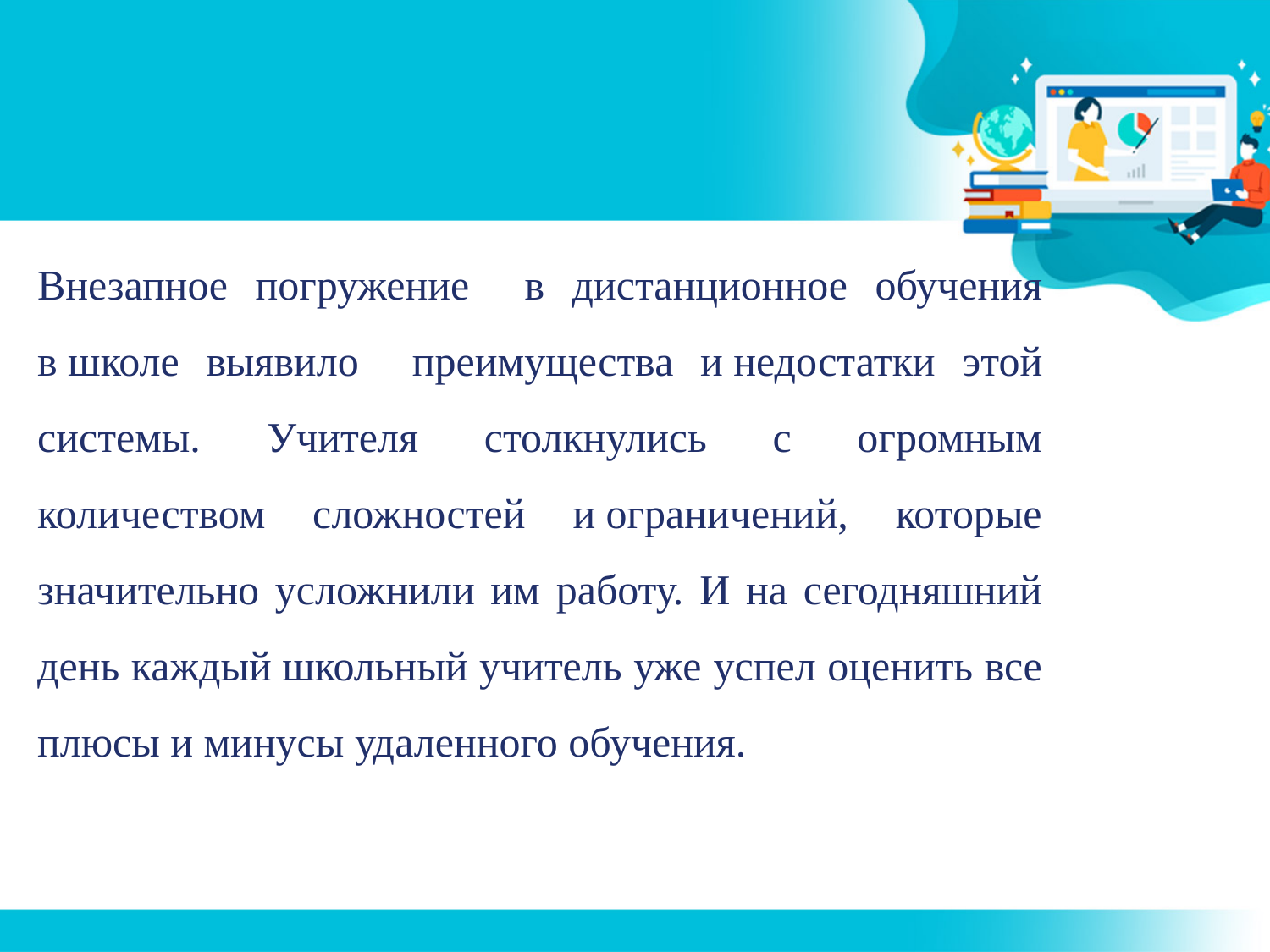

Внезапное погружение  в дистанционное обучения в школе выявило  преимущества и недостатки этой системы. Учителя столкнулись с огромным количеством сложностей и ограничений, которые значительно усложнили им работу. И на сегодняшний день каждый школьный учитель уже успел оценить все плюсы и минусы удаленного обучения.